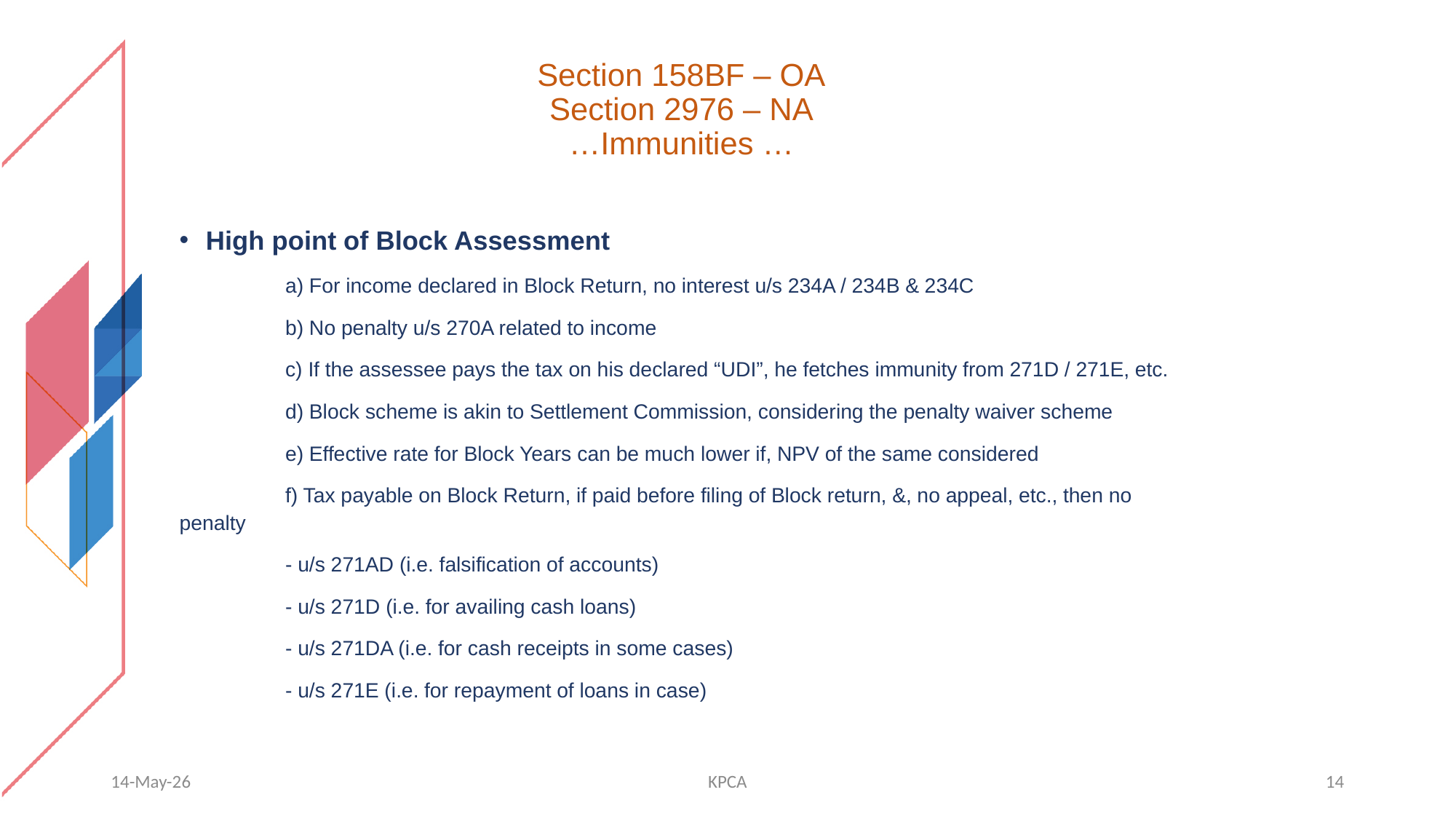

# Section 158BF – OA Section 2976 – NA …Immunities …
High point of Block Assessment
	a) For income declared in Block Return, no interest u/s 234A / 234B & 234C
	b) No penalty u/s 270A related to income
	c) If the assessee pays the tax on his declared “UDI”, he fetches immunity from 271D / 271E, etc.
	d) Block scheme is akin to Settlement Commission, considering the penalty waiver scheme
	e) Effective rate for Block Years can be much lower if, NPV of the same considered
	f) Tax payable on Block Return, if paid before filing of Block return, &, no appeal, etc., then no penalty
		- u/s 271AD (i.e. falsification of accounts)
		- u/s 271D (i.e. for availing cash loans)
		- u/s 271DA (i.e. for cash receipts in some cases)
		- u/s 271E (i.e. for repayment of loans in case)

14-May-26
KPCA
14